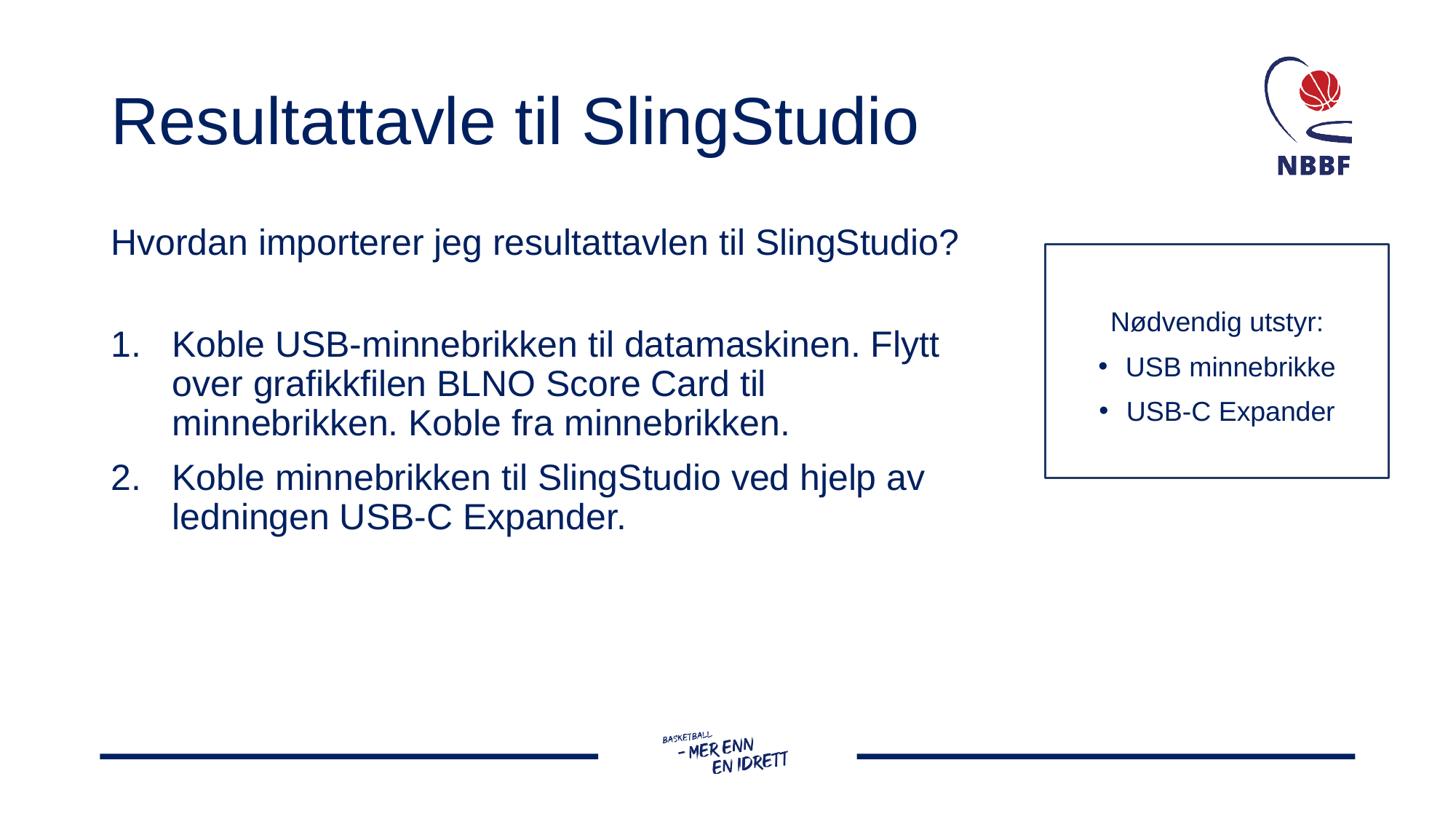

# Resultattavle til SlingStudio
Hvordan importerer jeg resultattavlen til SlingStudio?

Koble USB-minnebrikken til datamaskinen. Flytt over grafikkfilen BLNO Score Card til minnebrikken. Koble fra minnebrikken.
Koble minnebrikken til SlingStudio ved hjelp av ledningen USB-C Expander.

Nødvendig utstyr:
USB minnebrikke
USB-C Expander